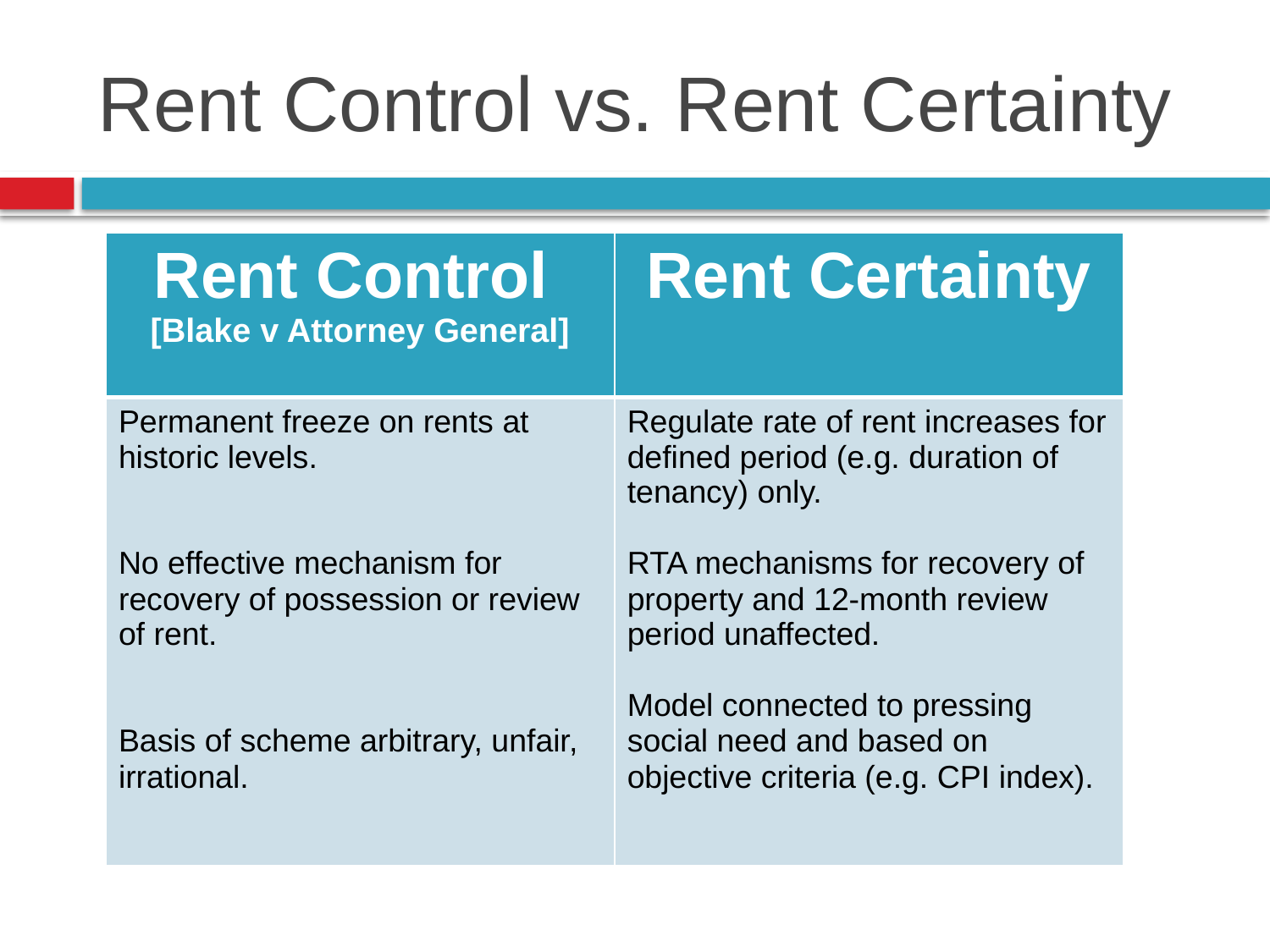

# Rent Control vs. Rent Certainty
| Rent Control [Blake v Attorney General] | Rent Certainty |
| --- | --- |
| Permanent freeze on rents at historic levels. No effective mechanism for recovery of possession or review of rent. Basis of scheme arbitrary, unfair, irrational. | Regulate rate of rent increases for defined period (e.g. duration of tenancy) only. RTA mechanisms for recovery of property and 12-month review period unaffected. Model connected to pressing social need and based on objective criteria (e.g. CPI index). |